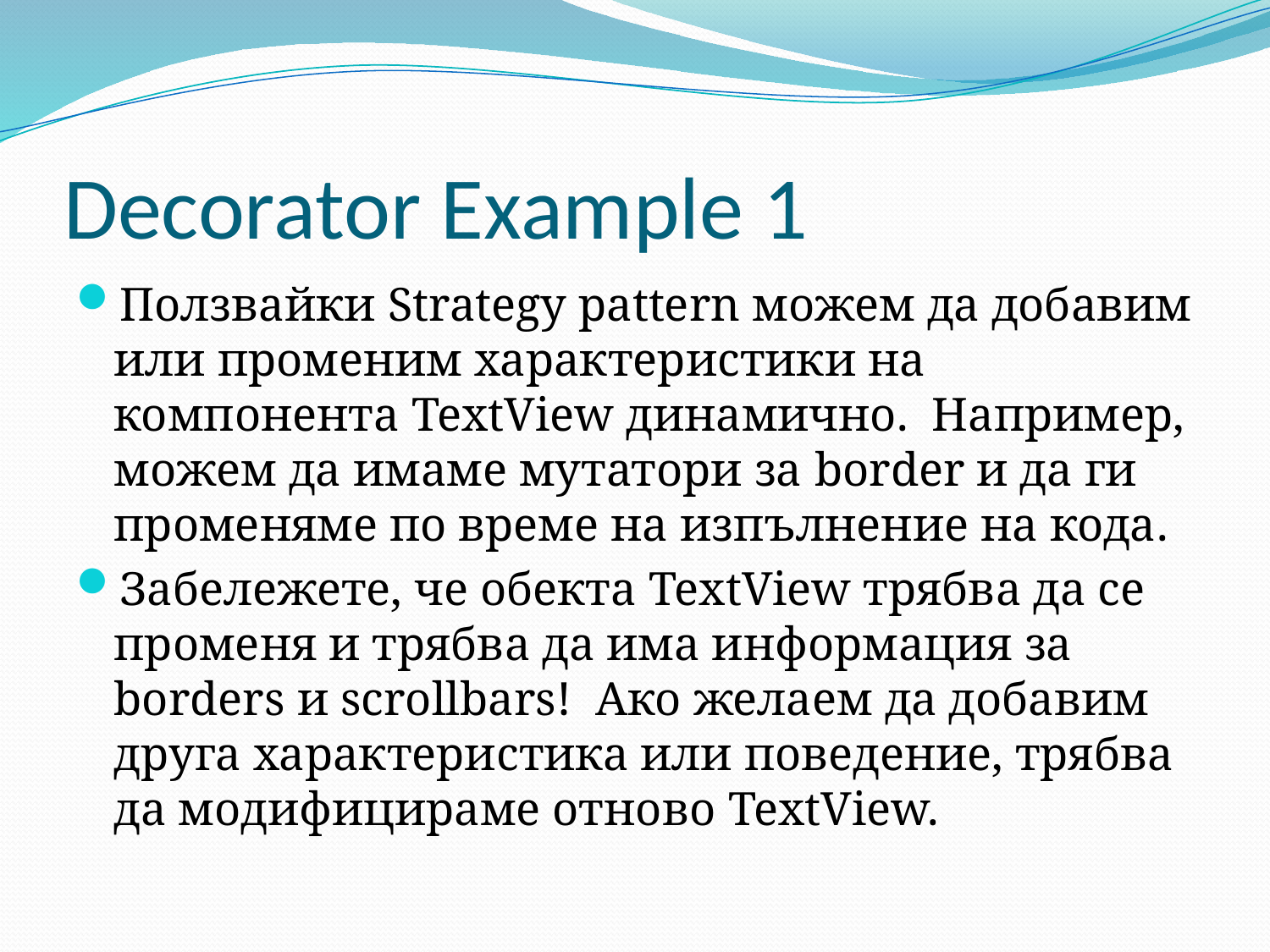

# Decorator Example 1
Ползвайки Strategy pattern можем да добавим или променим характеристики на компонента TextView динамично.  Например, можем да имаме мутатори за border и да ги променяме по време на изпълнение на кода.
Забележете, че обекта TextView трябва да се променя и трябва да има информация за borders и scrollbars!  Ако желаем да добавим друга характеристика или поведение, трябва да модифицираме отново TextView.